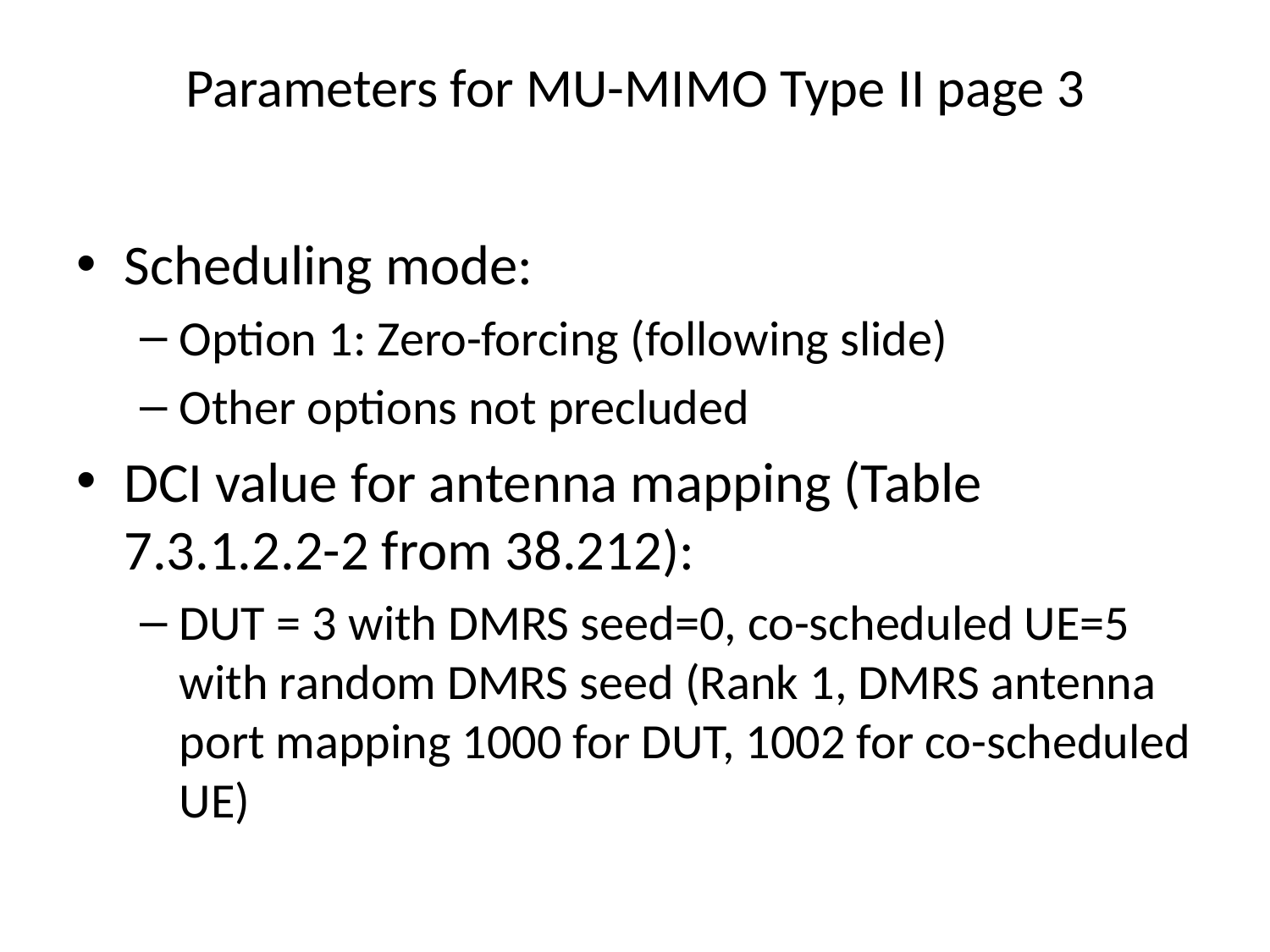

# Parameters for MU-MIMO Type II page 3
Scheduling mode:
Option 1: Zero-forcing (following slide)
Other options not precluded
DCI value for antenna mapping (Table 7.3.1.2.2-2 from 38.212):
DUT = 3 with DMRS seed=0, co-scheduled UE=5 with random DMRS seed (Rank 1, DMRS antenna port mapping 1000 for DUT, 1002 for co-scheduled UE)